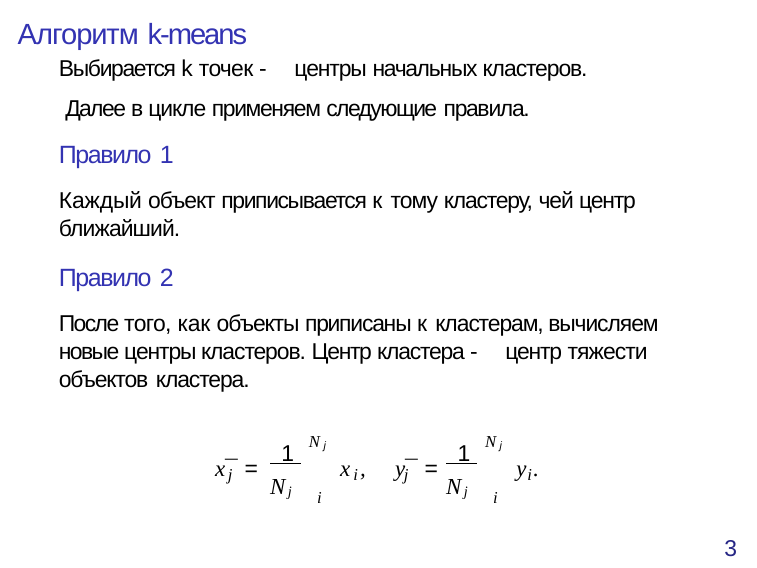

# Алгоритм k-means
Выбирается k точек - центры начальных кластеров.  Далее в цикле применяем следующие правила.
Правило 1
Каждый объект приписывается к тому кластеру, чей центр  ближайший.
Правило 2
После того, как объекты приписаны к кластерам, вычисляем  новые центры кластеров. Центр кластера - центр тяжести  объектов кластера.
Nj
Nj

  1
Nj
  1
Nj
x¯ =
x ,	y¯ =
y .
j
i
j
i
i
i
3